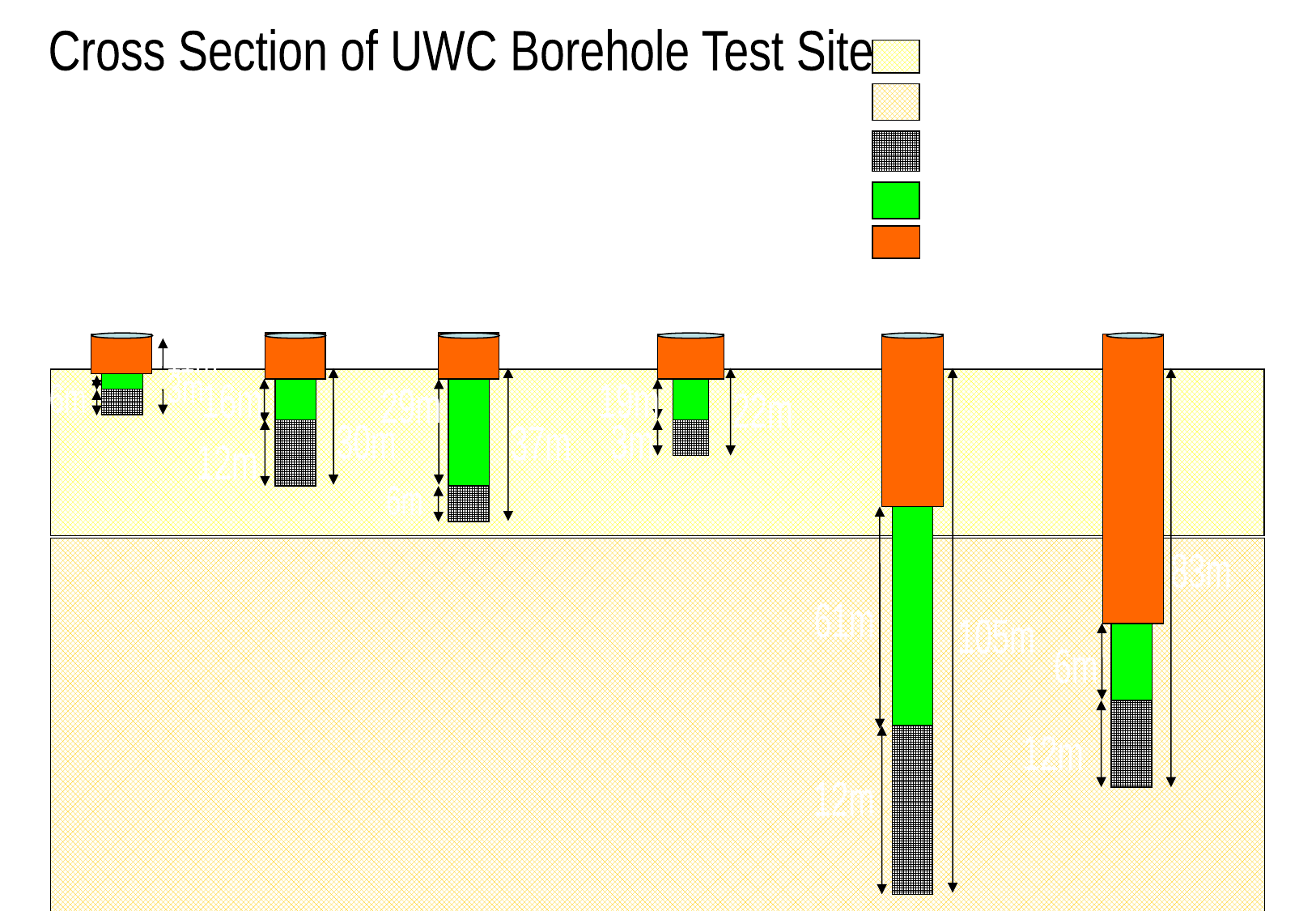

Cross Section of UWC Borehole Test Site

Primary Cape Flats Sand Stone Aquifer

Secondary Malmasbury Fractured Aquifer

Screen

PVC

Casting
UWC 2
UWC 1
UWC 3
UWC 4
UWC 5
UWC 6

11m

3m

6m
16m
19m

29m

22m

30m
3m
37m
12m
6m

83m
61m
105m

6m

12m
12m